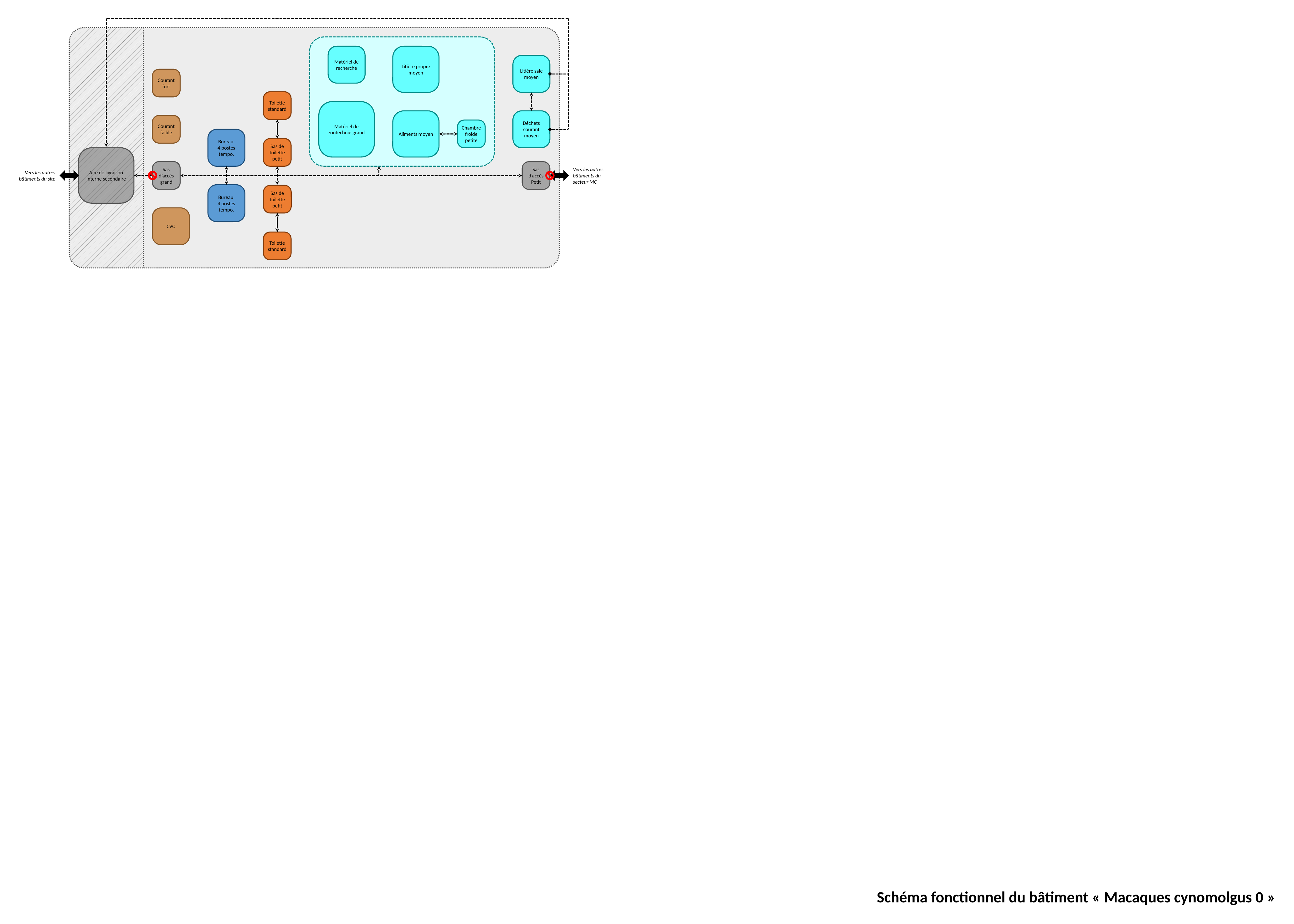

Matériel de recherche
Litière propre moyen
Matériel de zootechnie grand
Aliments moyen
Chambre froide petite
Litière sale moyen
Déchets courant moyen
Sas d’accès
Petit
Courant fort
Courant faible
Sas d’accès grand
Toilette standard
Sas de toilette petit

Bureau
4 postes tempo.
Aire de livraison interne secondaire
Vers les autres bâtiments du site
Vers les autres bâtiments du secteur MC

Bureau
4 postes tempo.
Sas de toilette petit
Toilette standard
CVC
Schéma fonctionnel du bâtiment « Macaques cynomolgus 0 »